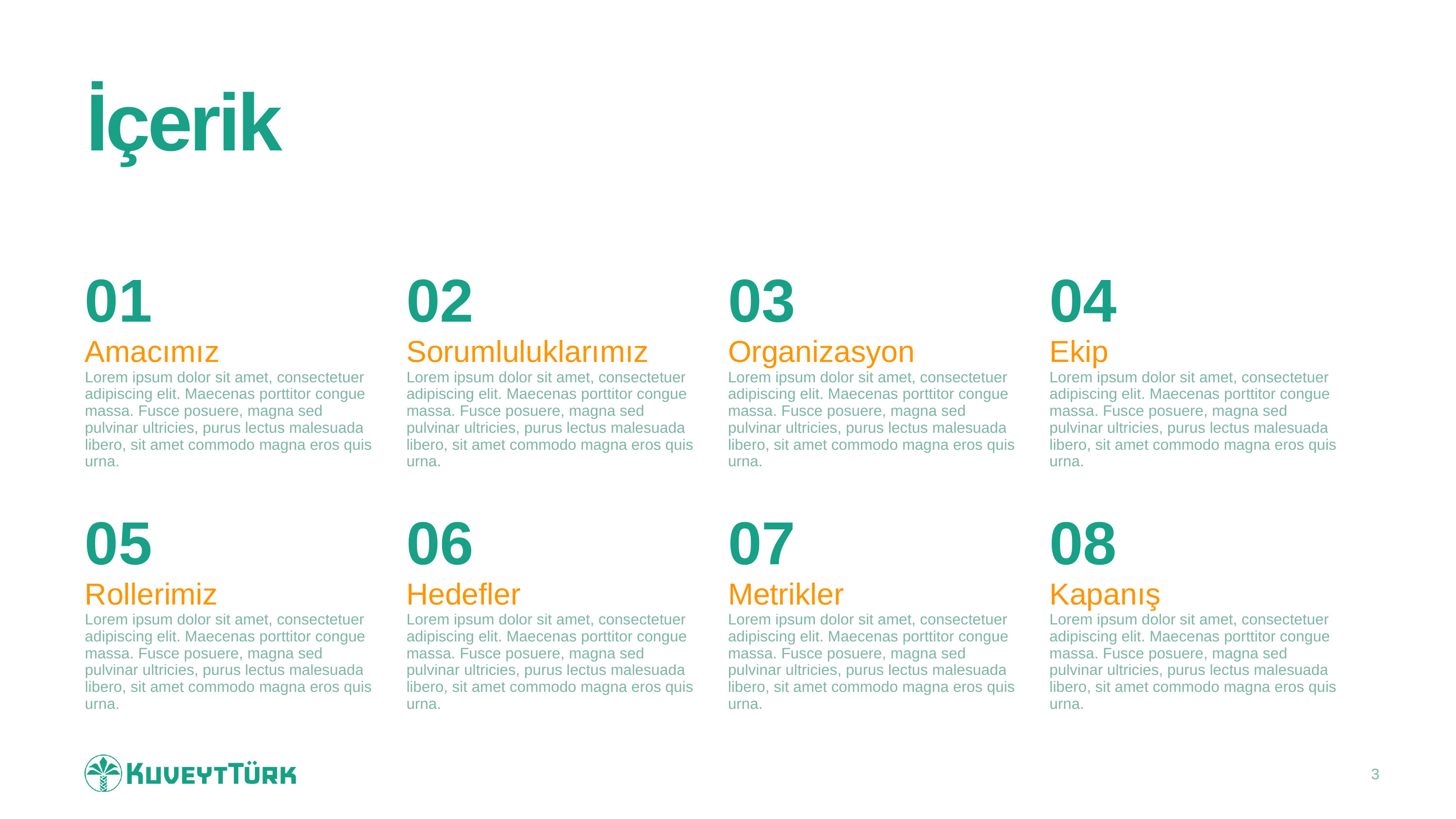

# İçerik
| 01 | 02 | 03 | 04 |
| --- | --- | --- | --- |
| Amacımız | Sorumluluklarımız | Organizasyon | Ekip |
| Lorem ipsum dolor sit amet, consectetuer adipiscing elit. Maecenas porttitor congue massa. Fusce posuere, magna sed pulvinar ultricies, purus lectus malesuada libero, sit amet commodo magna eros quis urna. | Lorem ipsum dolor sit amet, consectetuer adipiscing elit. Maecenas porttitor congue massa. Fusce posuere, magna sed pulvinar ultricies, purus lectus malesuada libero, sit amet commodo magna eros quis urna. | Lorem ipsum dolor sit amet, consectetuer adipiscing elit. Maecenas porttitor congue massa. Fusce posuere, magna sed pulvinar ultricies, purus lectus malesuada libero, sit amet commodo magna eros quis urna. | Lorem ipsum dolor sit amet, consectetuer adipiscing elit. Maecenas porttitor congue massa. Fusce posuere, magna sed pulvinar ultricies, purus lectus malesuada libero, sit amet commodo magna eros quis urna. |
|  |  |  |  |
| 05 | 06 | 07 | 08 |
| Rollerimiz | Hedefler | Metrikler | Kapanış |
| Lorem ipsum dolor sit amet, consectetuer adipiscing elit. Maecenas porttitor congue massa. Fusce posuere, magna sed pulvinar ultricies, purus lectus malesuada libero, sit amet commodo magna eros quis urna. | Lorem ipsum dolor sit amet, consectetuer adipiscing elit. Maecenas porttitor congue massa. Fusce posuere, magna sed pulvinar ultricies, purus lectus malesuada libero, sit amet commodo magna eros quis urna. | Lorem ipsum dolor sit amet, consectetuer adipiscing elit. Maecenas porttitor congue massa. Fusce posuere, magna sed pulvinar ultricies, purus lectus malesuada libero, sit amet commodo magna eros quis urna. | Lorem ipsum dolor sit amet, consectetuer adipiscing elit. Maecenas porttitor congue massa. Fusce posuere, magna sed pulvinar ultricies, purus lectus malesuada libero, sit amet commodo magna eros quis urna. |
3